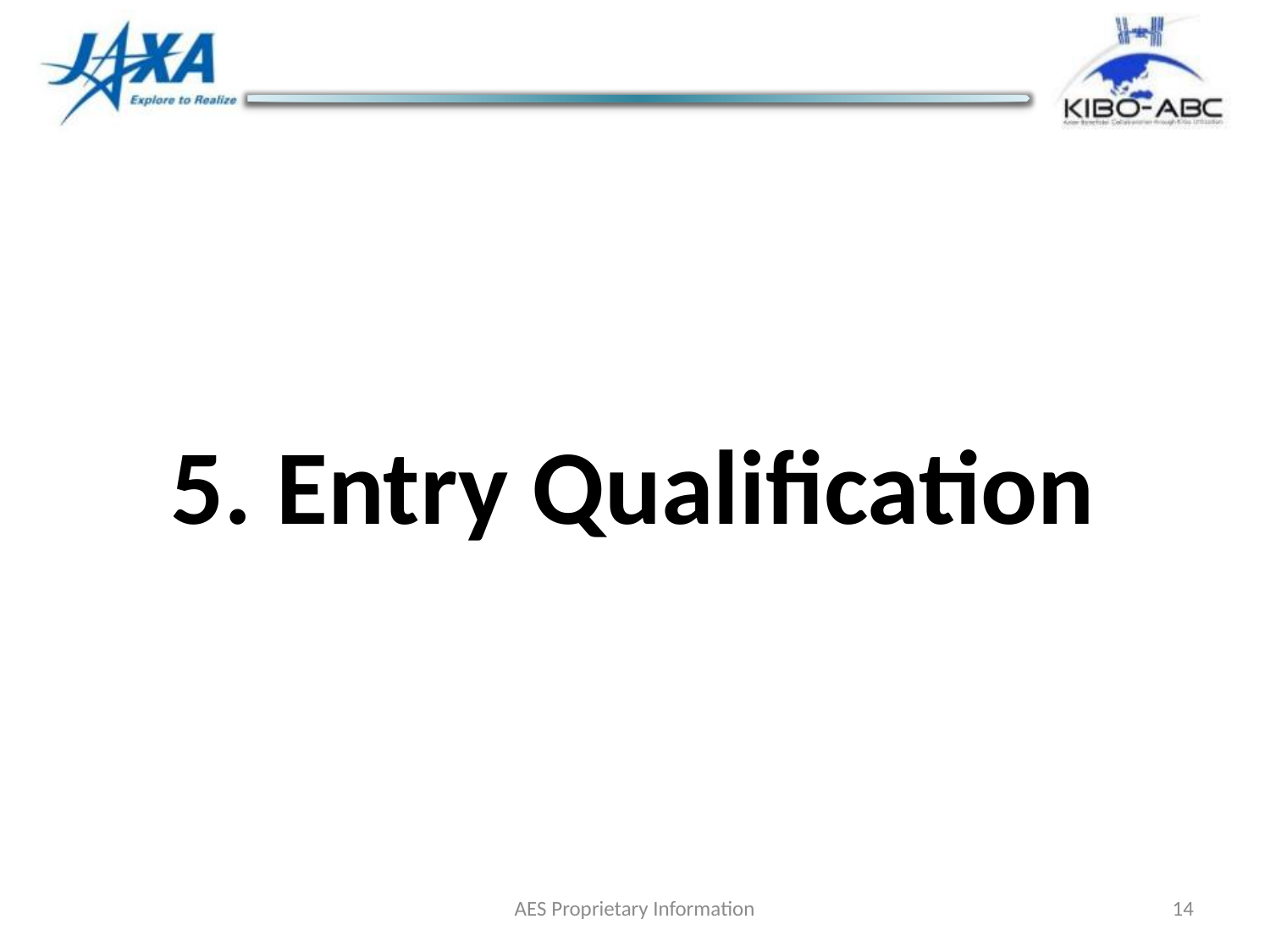

5. Entry Qualification
AES Proprietary Information
14